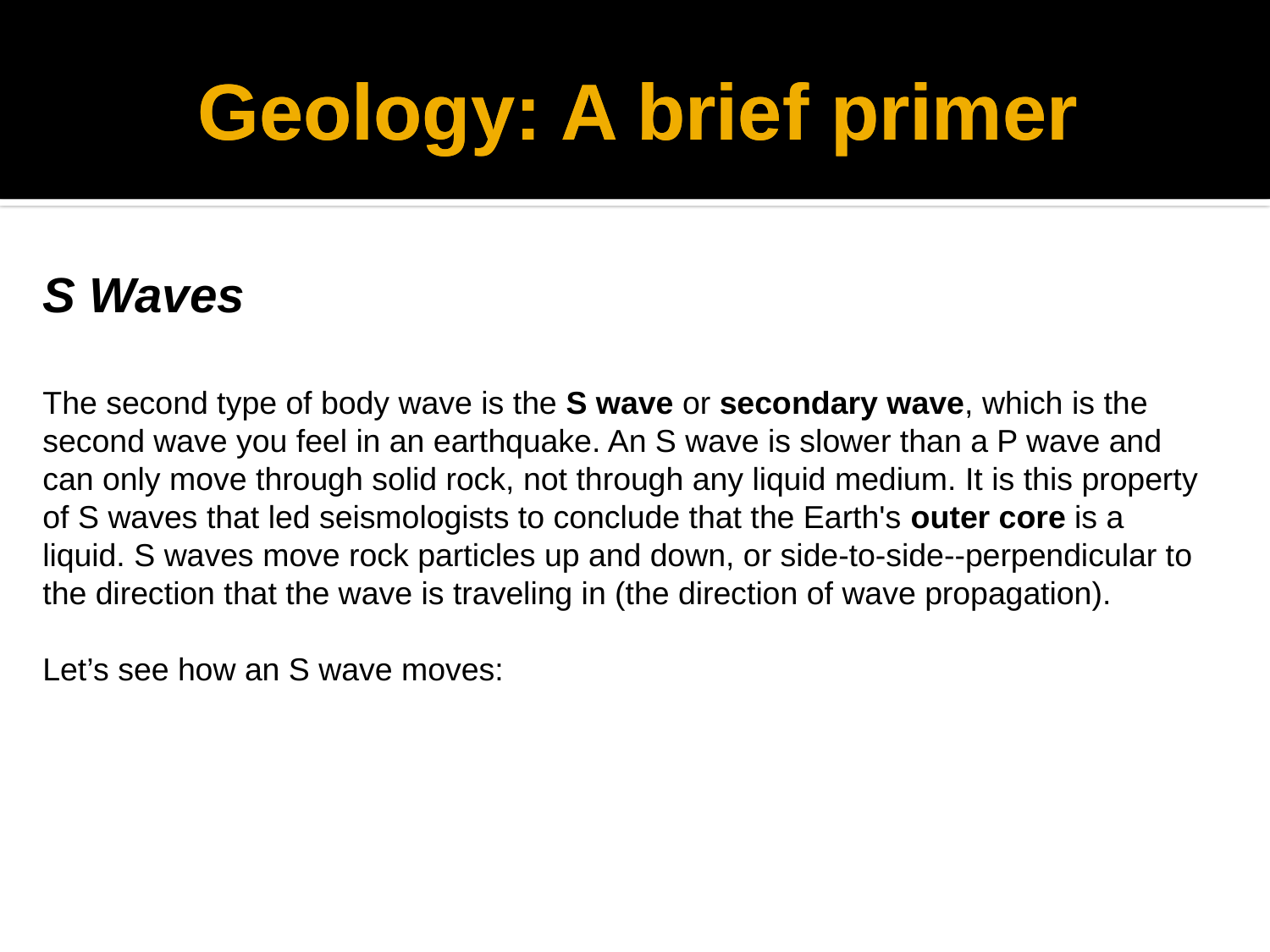

# Geology: A brief primer
Geology: A brief primer
S Waves

The second type of body wave is the S wave or secondary wave, which is the second wave you feel in an earthquake. An S wave is slower than a P wave and can only move through solid rock, not through any liquid medium. It is this property of S waves that led seismologists to conclude that the Earth's outer core is a liquid. S waves move rock particles up and down, or side-to-side--perpendicular to the direction that the wave is traveling in (the direction of wave propagation).

Let’s see how an S wave moves: